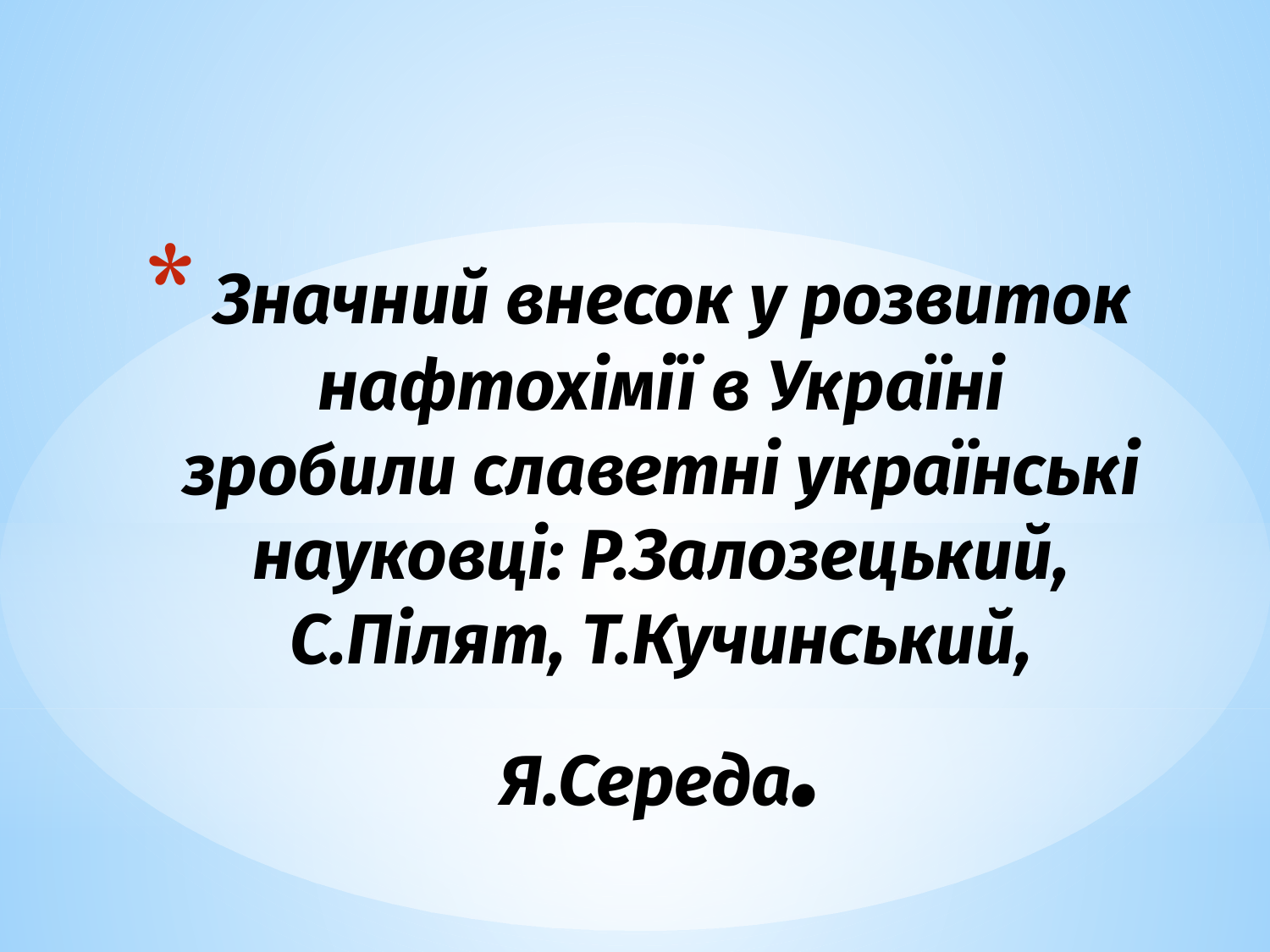

# Значний внесок у розвиток нафтохімії в Україні зробили славетні українські науковці: Р.Залозецький, С.Пілят, Т.Кучинський, Я.Середа.